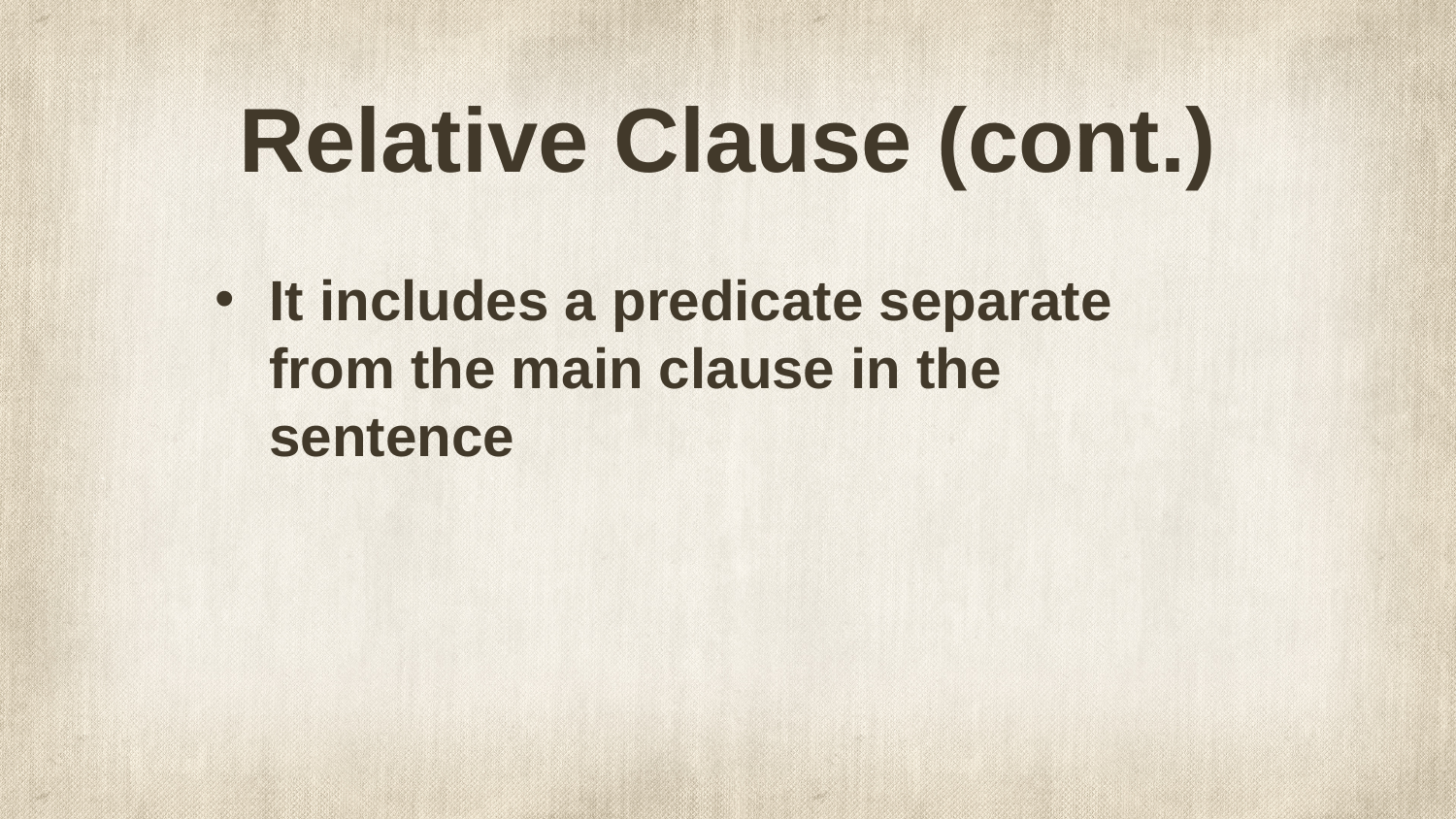

# Relative Clause (cont.)
It includes a predicate separate from the main clause in the sentence